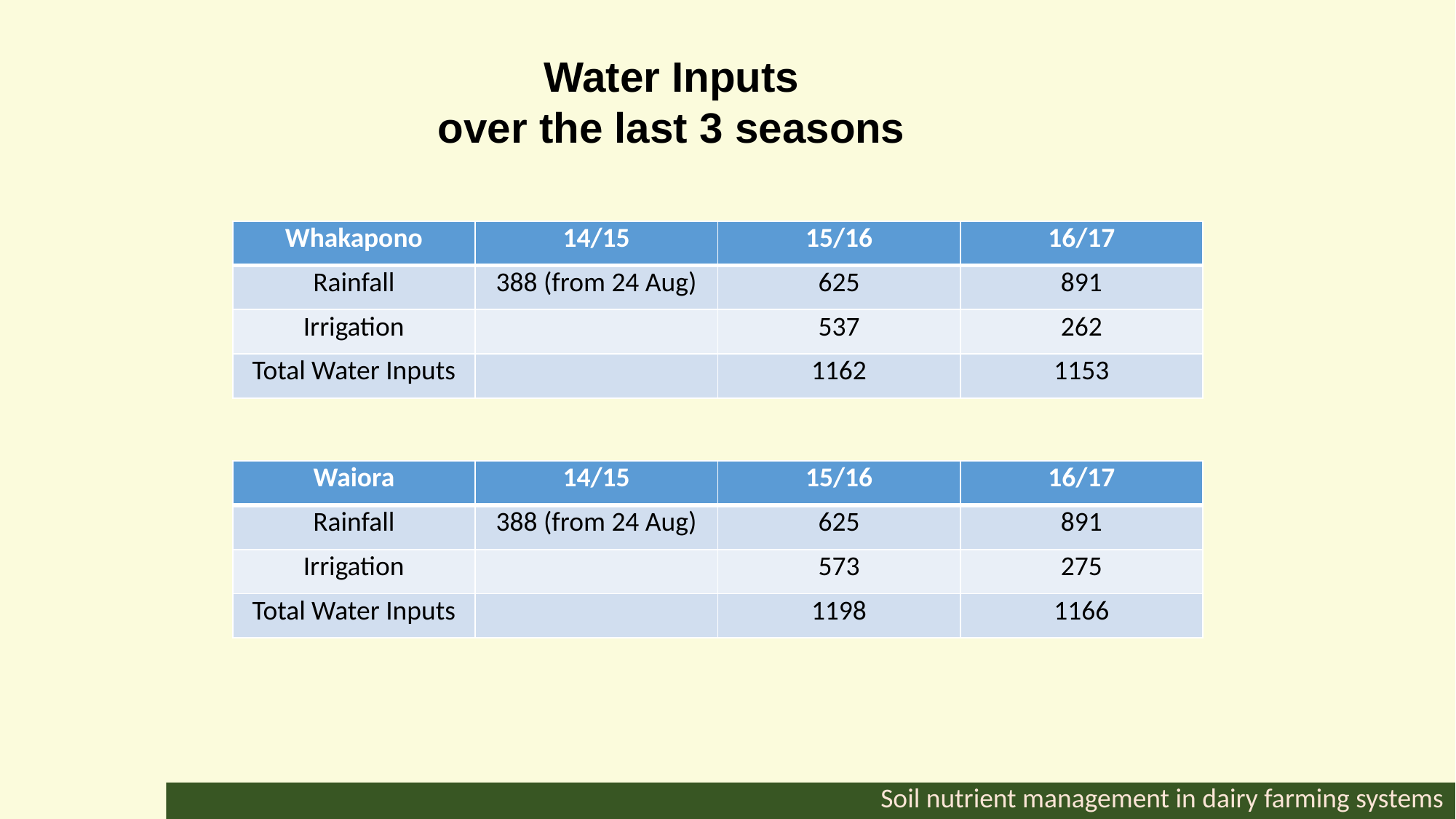

Water Inputs
over the last 3 seasons

| Whakapono | 14/15 | 15/16 | 16/17 |
| --- | --- | --- | --- |
| Rainfall | 388 (from 24 Aug) | 625 | 891 |
| Irrigation |  | 537 | 262 |
| Total Water Inputs |  | 1162 | 1153 |
| Waiora | 14/15 | 15/16 | 16/17 |
| --- | --- | --- | --- |
| Rainfall | 388 (from 24 Aug) | 625 | 891 |
| Irrigation |  | 573 | 275 |
| Total Water Inputs |  | 1198 | 1166 |
# Soil nutrient management in dairy farming systems